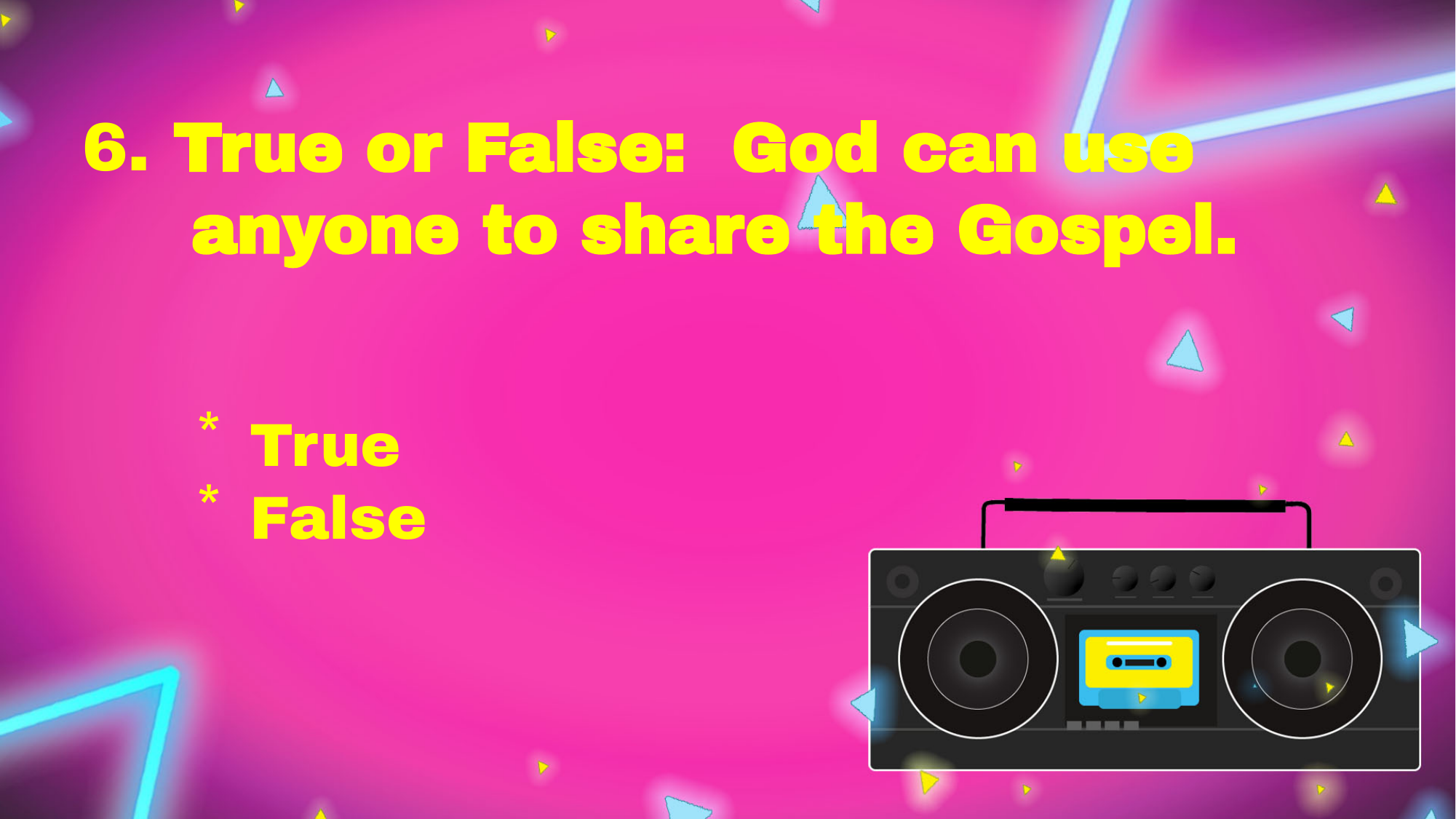

6. True or False:  God can use
	anyone to share the Gospel.

True
False